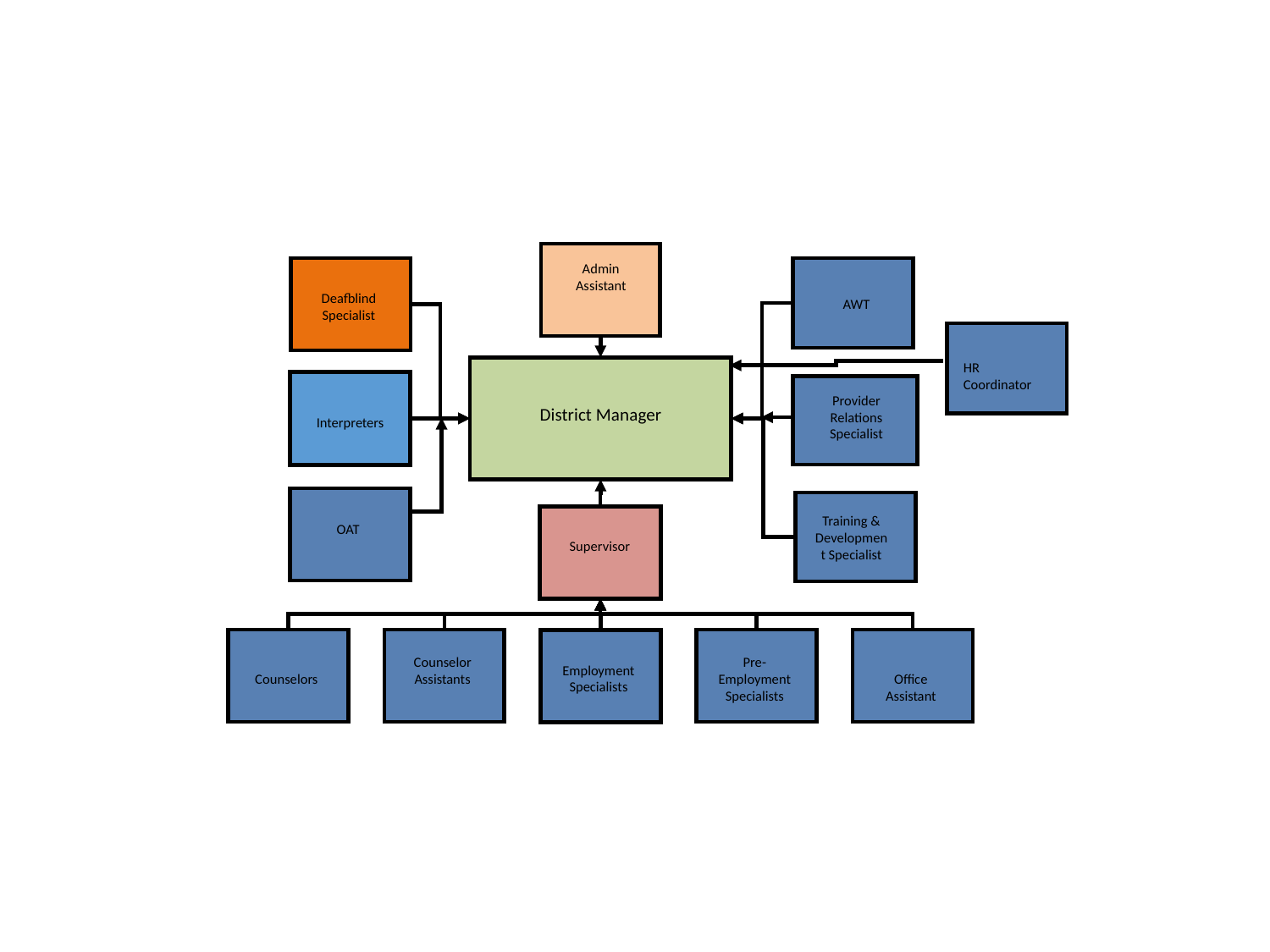

Admin Assistant

AWT

Deafblind Specialist

HR Coordinator

District Manager

Interpreters

Provider Relations Specialist

OAT

Training & Development Specialist

Supervisor

Counselors

Counselor Assistants

Pre-Employment Specialists

Office Assistant

Employment Specialists